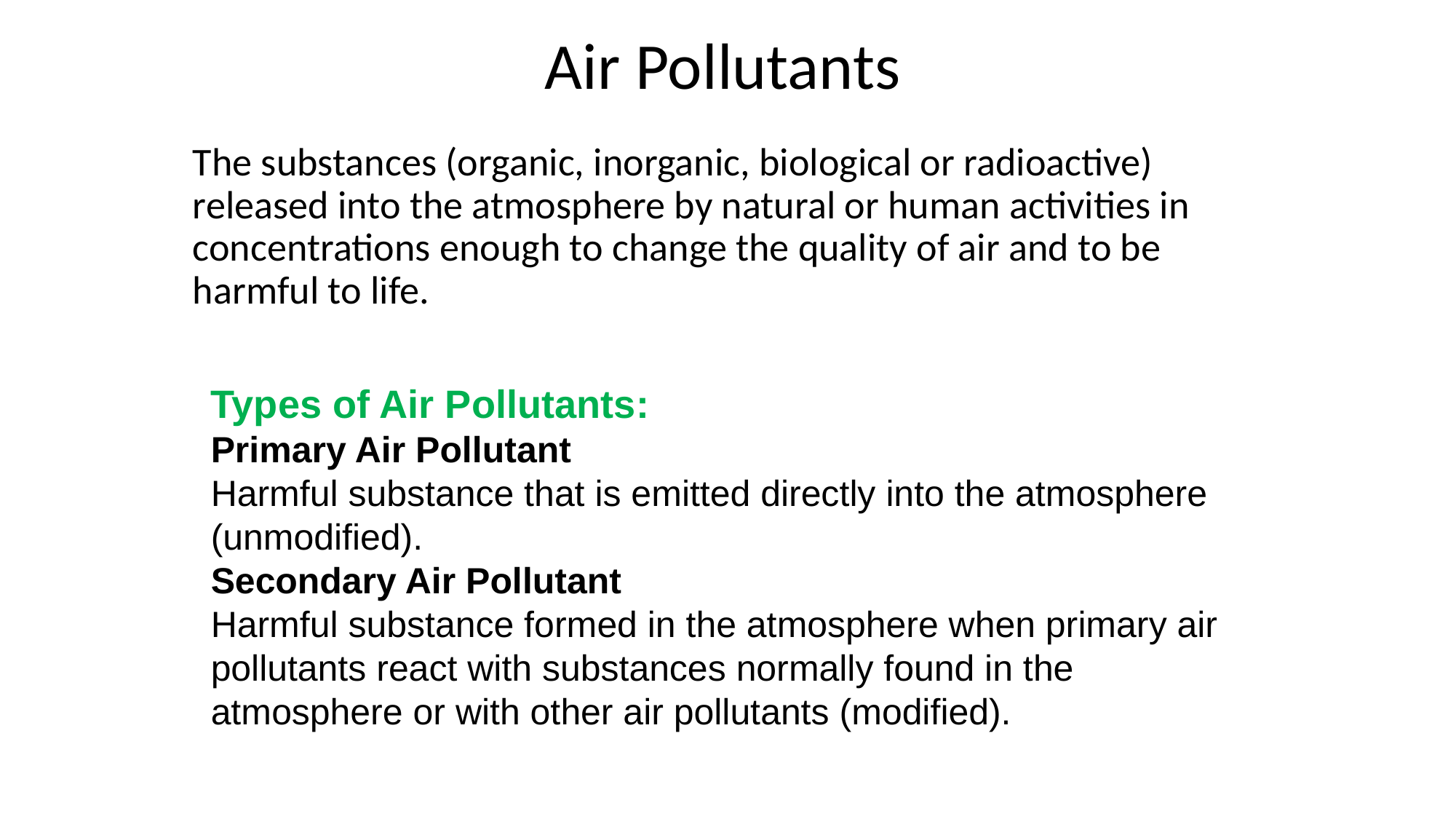

# Air Pollutants
The substances (organic, inorganic, biological or radioactive) released into the atmosphere by natural or human activities in concentrations enough to change the quality of air and to be harmful to life.
Types of Air Pollutants:
Primary Air Pollutant
Harmful substance that is emitted directly into the atmosphere (unmodified).
Secondary Air Pollutant
Harmful substance formed in the atmosphere when primary air pollutants react with substances normally found in the atmosphere or with other air pollutants (modified).